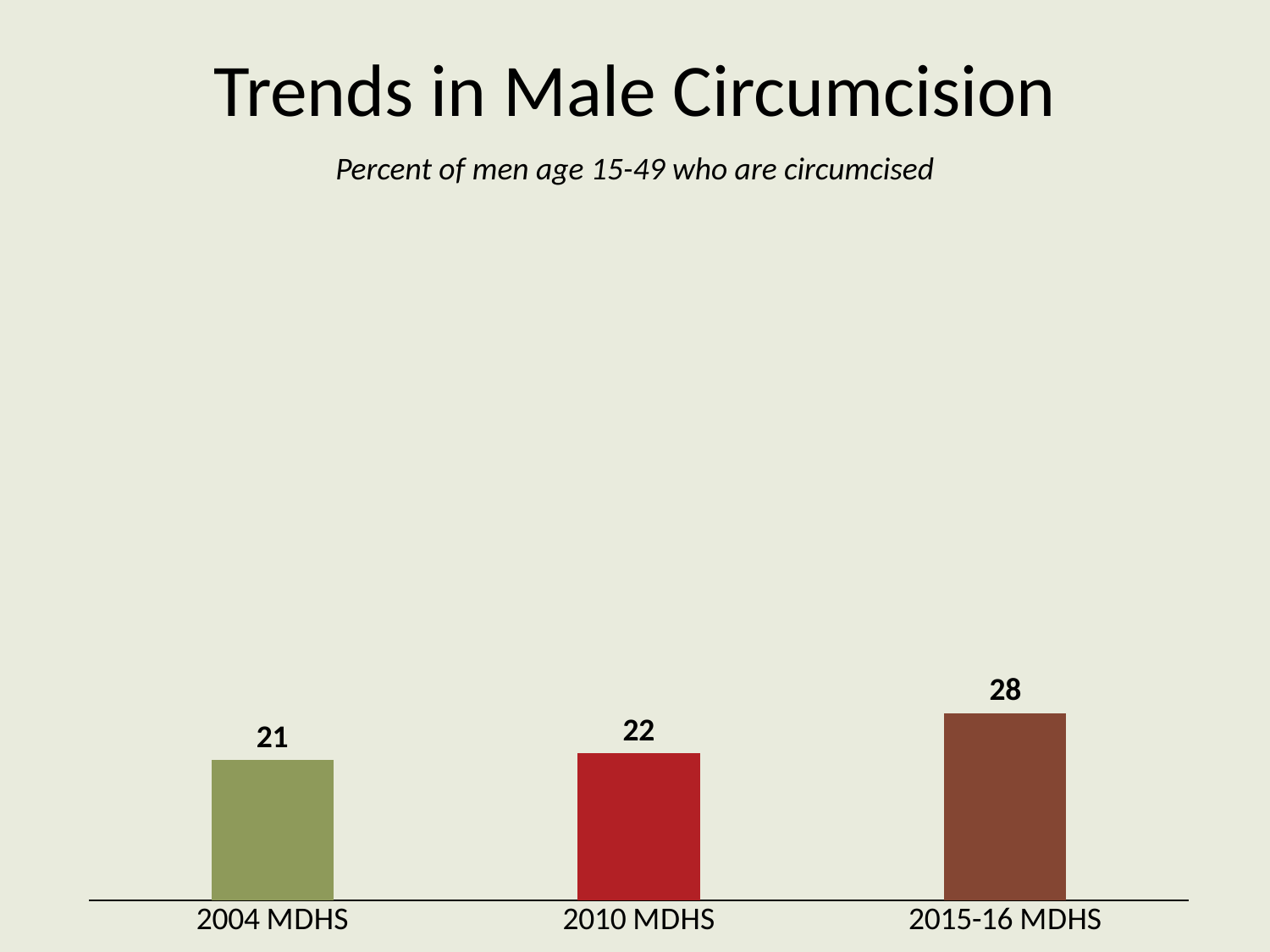

# Trends in Male Circumcision
Percent of men age 15-49 who are circumcised

### Chart

| Category | MC |
|---|---|
| 2004 MDHS | 21.0 |
| 2010 MDHS | 22.0 |
| 2015-16 MDHS | 28.0 |